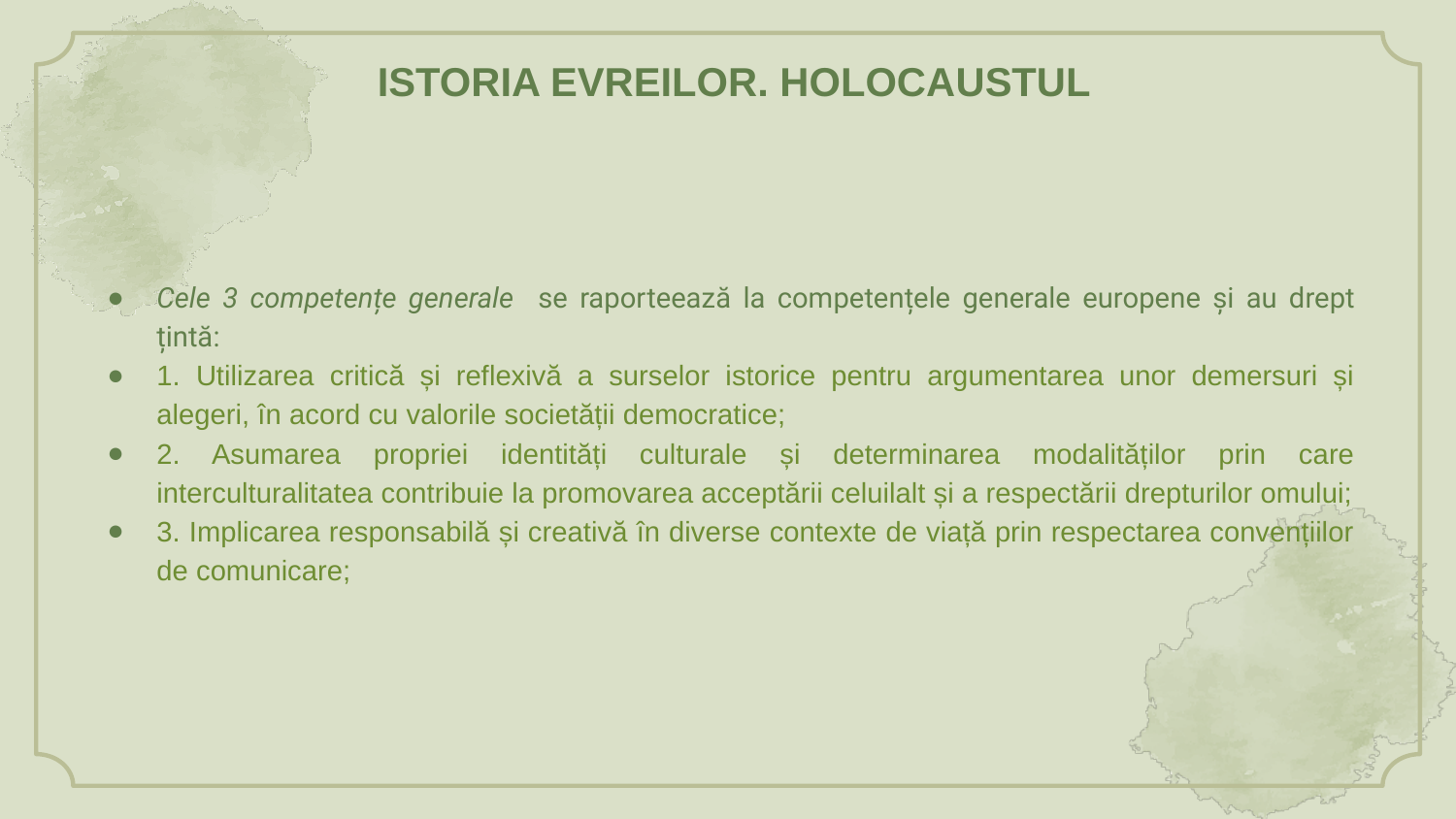

# ISTORIA EVREILOR. HOLOCAUSTUL

Cele 3 competențe generale  se raporteează la competențele generale europene și au drept țintă:
1. Utilizarea critică și reflexivă a surselor istorice pentru argumentarea unor demersuri și alegeri, în acord cu valorile societății democratice;
2. Asumarea propriei identități culturale și determinarea modalităților prin care interculturalitatea contribuie la promovarea acceptării celuilalt și a respectării drepturilor omului;
3. Implicarea responsabilă și creativă în diverse contexte de viață prin respectarea convențiilor de comunicare;